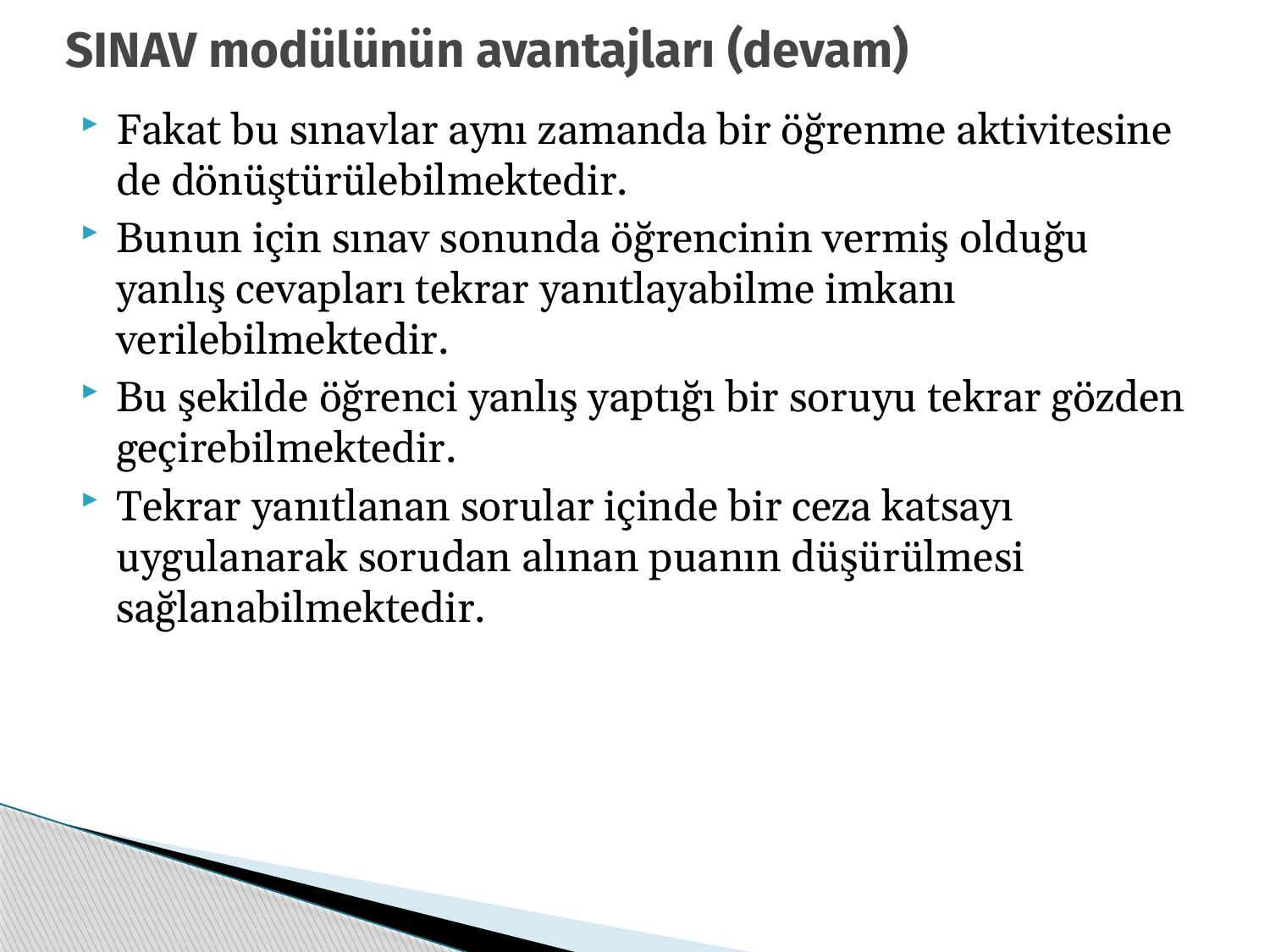

# SINAV modülünün avantajları (devam)
Fakat bu sınavlar aynı zamanda bir öğrenme aktivitesine de dönüştürülebilmektedir.
Bunun için sınav sonunda öğrencinin vermiş olduğu yanlış cevapları tekrar yanıtlayabilme imkanı verilebilmektedir.
Bu şekilde öğrenci yanlış yaptığı bir soruyu tekrar gözden geçirebilmektedir.
Tekrar yanıtlanan sorular içinde bir ceza katsayı uygulanarak sorudan alınan puanın düşürülmesi sağlanabilmektedir.